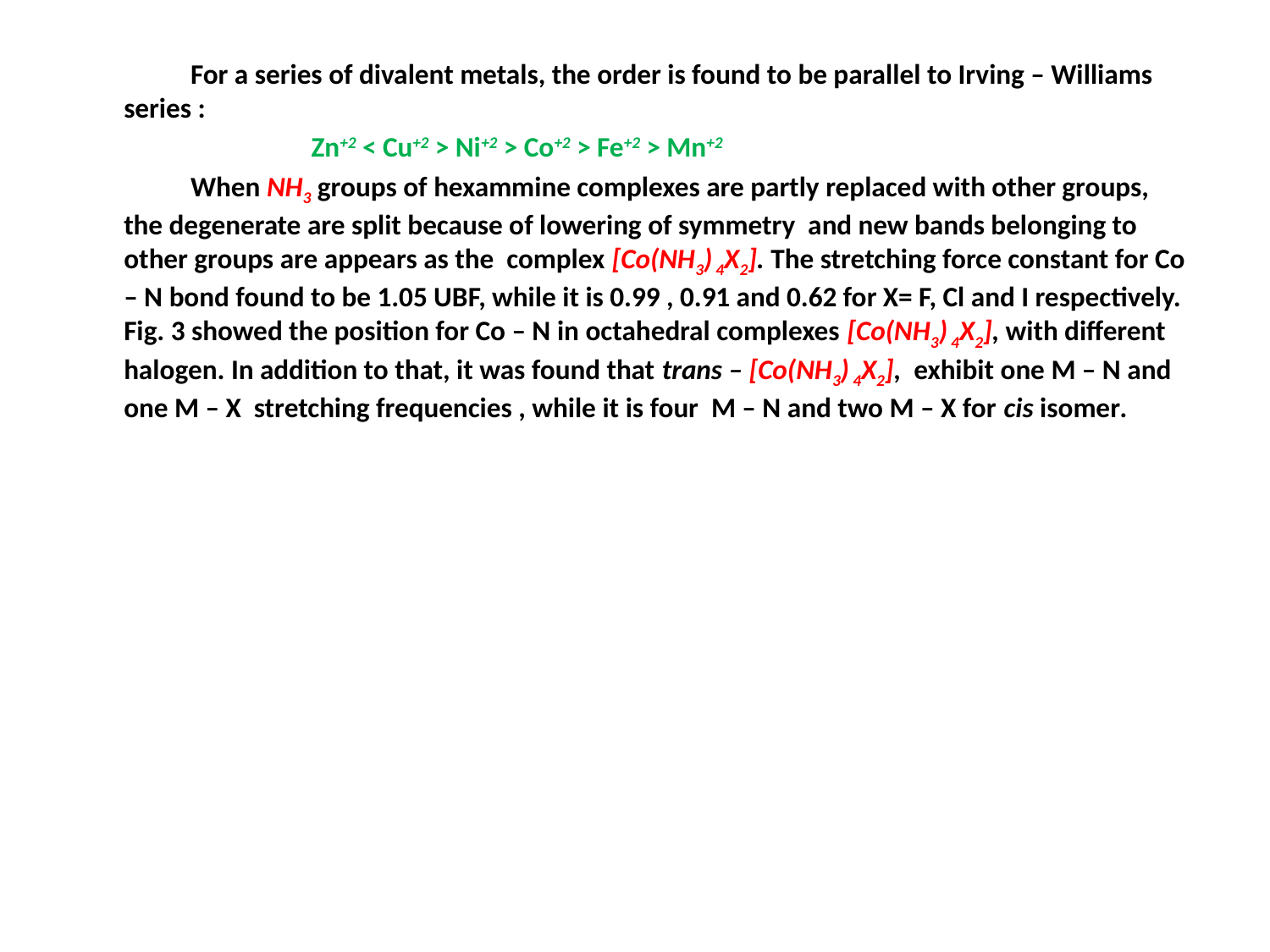

For a series of divalent metals, the order is found to be parallel to Irving – Williams series :
                                     Zn+2 < Cu+2 > Ni+2 > Co+2 > Fe+2 > Mn+2
                  When NH3 groups of hexammine complexes are partly replaced with other groups, the degenerate are split because of lowering of symmetry  and new bands belonging to other groups are appears as the  complex [Co(NH3) 4X2]. The stretching force constant for Co – N bond found to be 1.05 UBF, while it is 0.99 , 0.91 and 0.62 for X= F, Cl and I respectively. Fig. 3 showed the position for Co – N in octahedral complexes [Co(NH3) 4X2], with different halogen. In addition to that, it was found that trans – [Co(NH3) 4X2],  exhibit one M – N and one M – X  stretching frequencies , while it is four  M – N and two M – X for cis isomer.